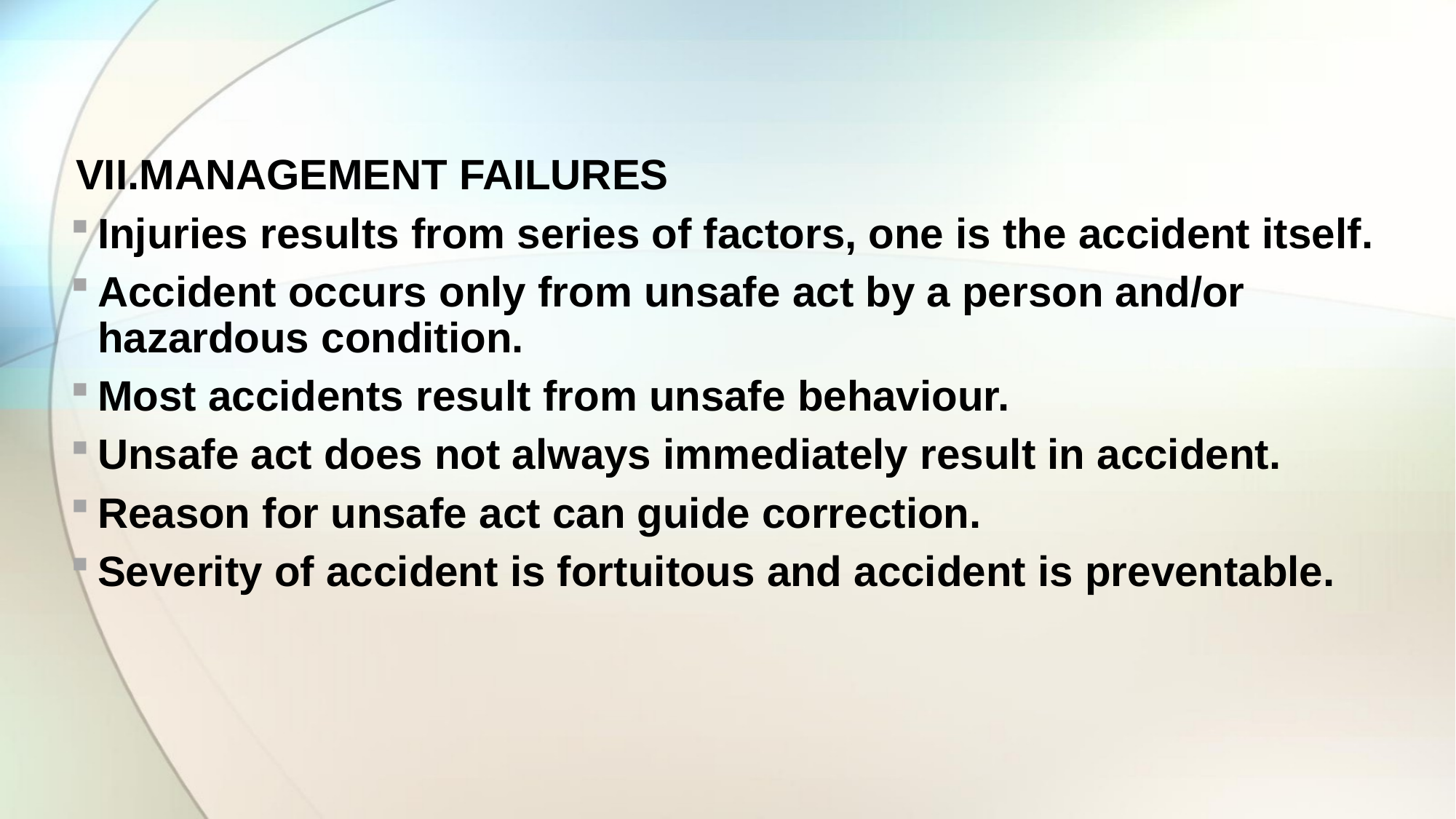

VII.MANAGEMENT FAILURES
Injuries results from series of factors, one is the accident itself.
Accident occurs only from unsafe act by a person and/or hazardous condition.
Most accidents result from unsafe behaviour.
Unsafe act does not always immediately result in accident.
Reason for unsafe act can guide correction.
Severity of accident is fortuitous and accident is preventable.